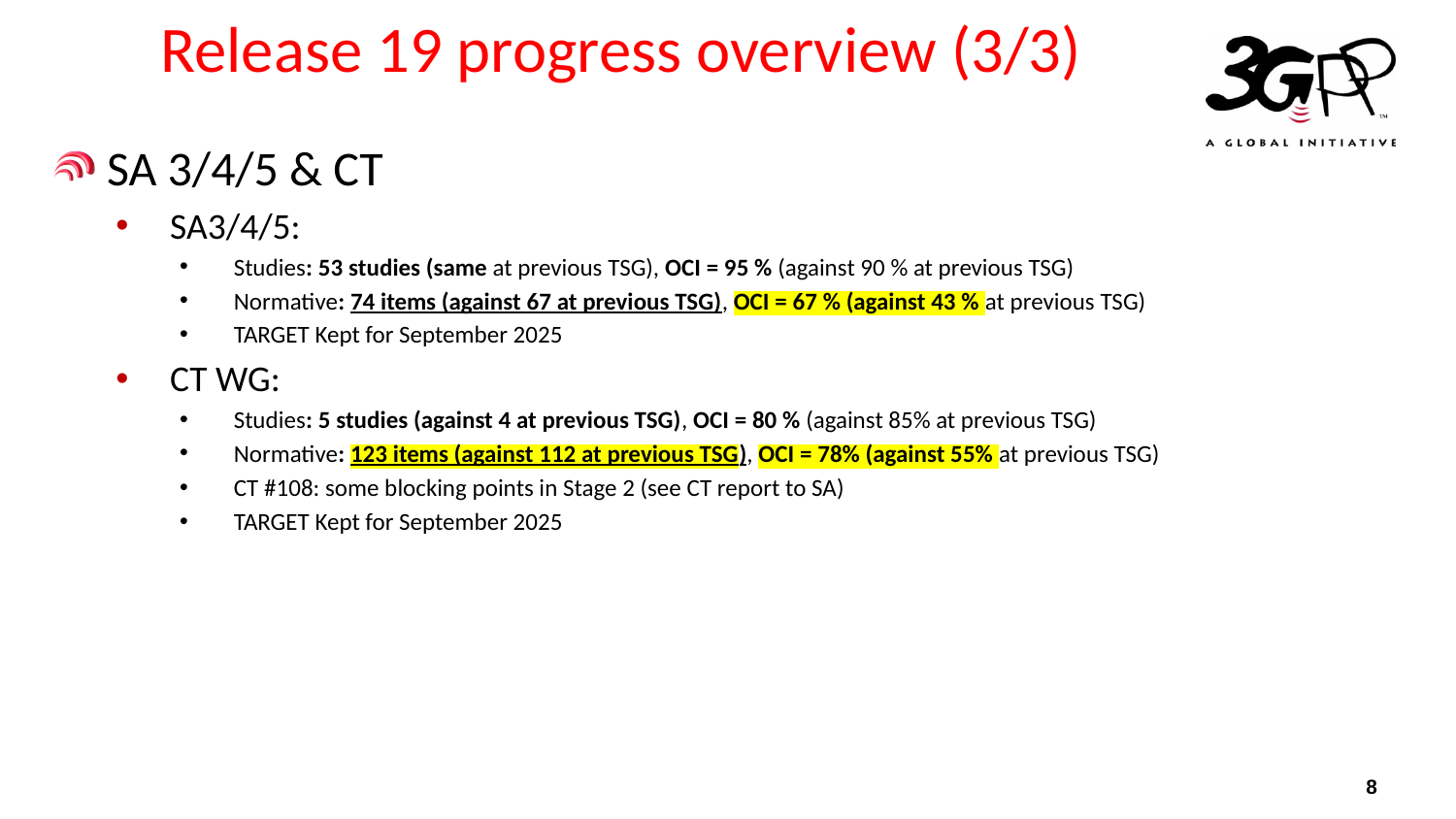

# Release 19 progress overview (3/3)
SA 3/4/5 & CT
SA3/4/5:
Studies: 53 studies (same at previous TSG), OCI = 95 % (against 90 % at previous TSG)
Normative: 74 items (against 67 at previous TSG), OCI = 67 % (against 43 % at previous TSG)
TARGET Kept for September 2025
CT WG:
Studies: 5 studies (against 4 at previous TSG), OCI = 80 % (against 85% at previous TSG)
Normative: 123 items (against 112 at previous TSG), OCI = 78% (against 55% at previous TSG)
CT #108: some blocking points in Stage 2 (see CT report to SA)
TARGET Kept for September 2025